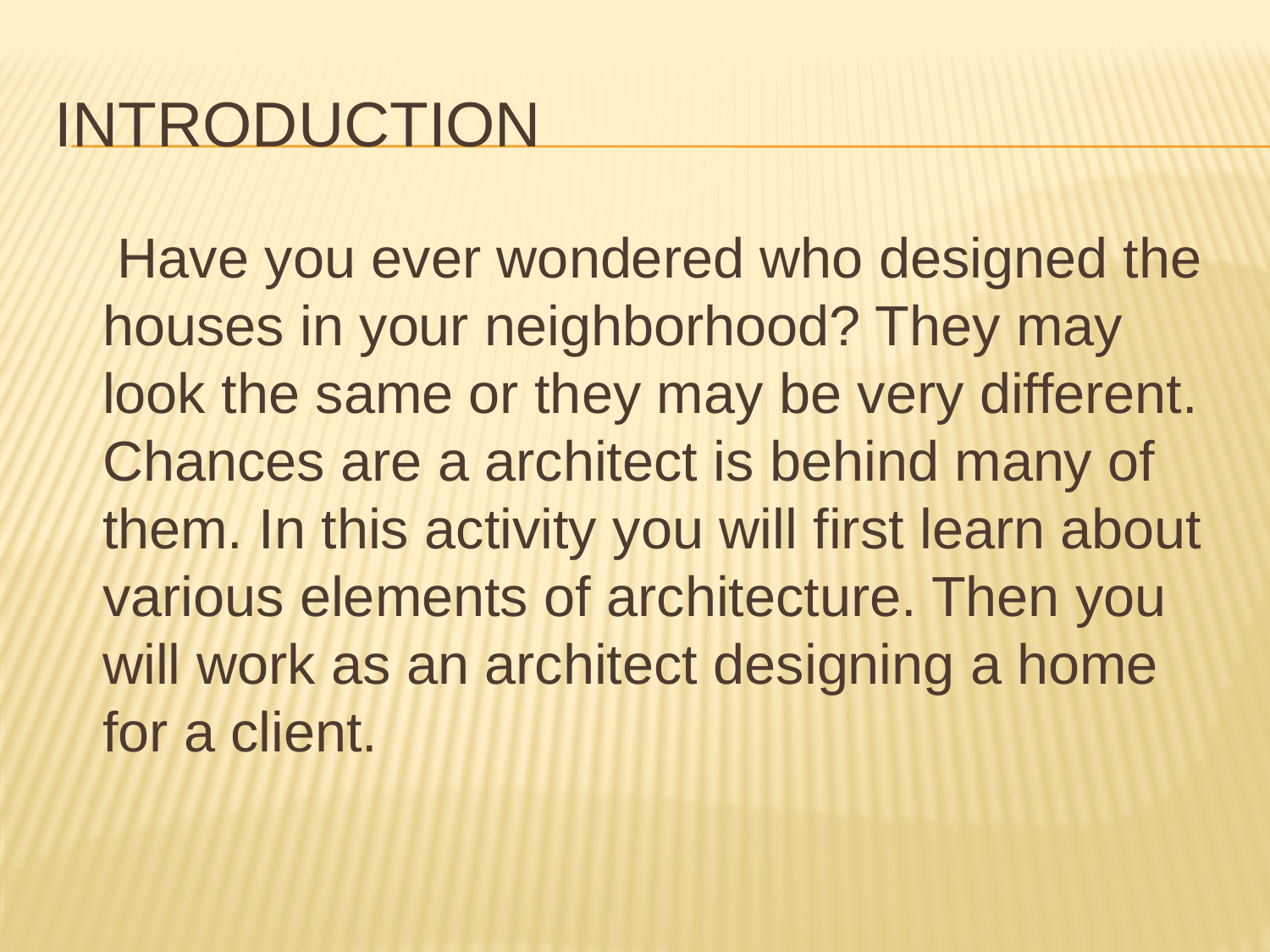

# Introduction
    Have you ever wondered who designed the houses in your neighborhood? They may look the same or they may be very different. Chances are a architect is behind many of them. In this activity you will first learn about various elements of architecture. Then you will work as an architect designing a home for a client.